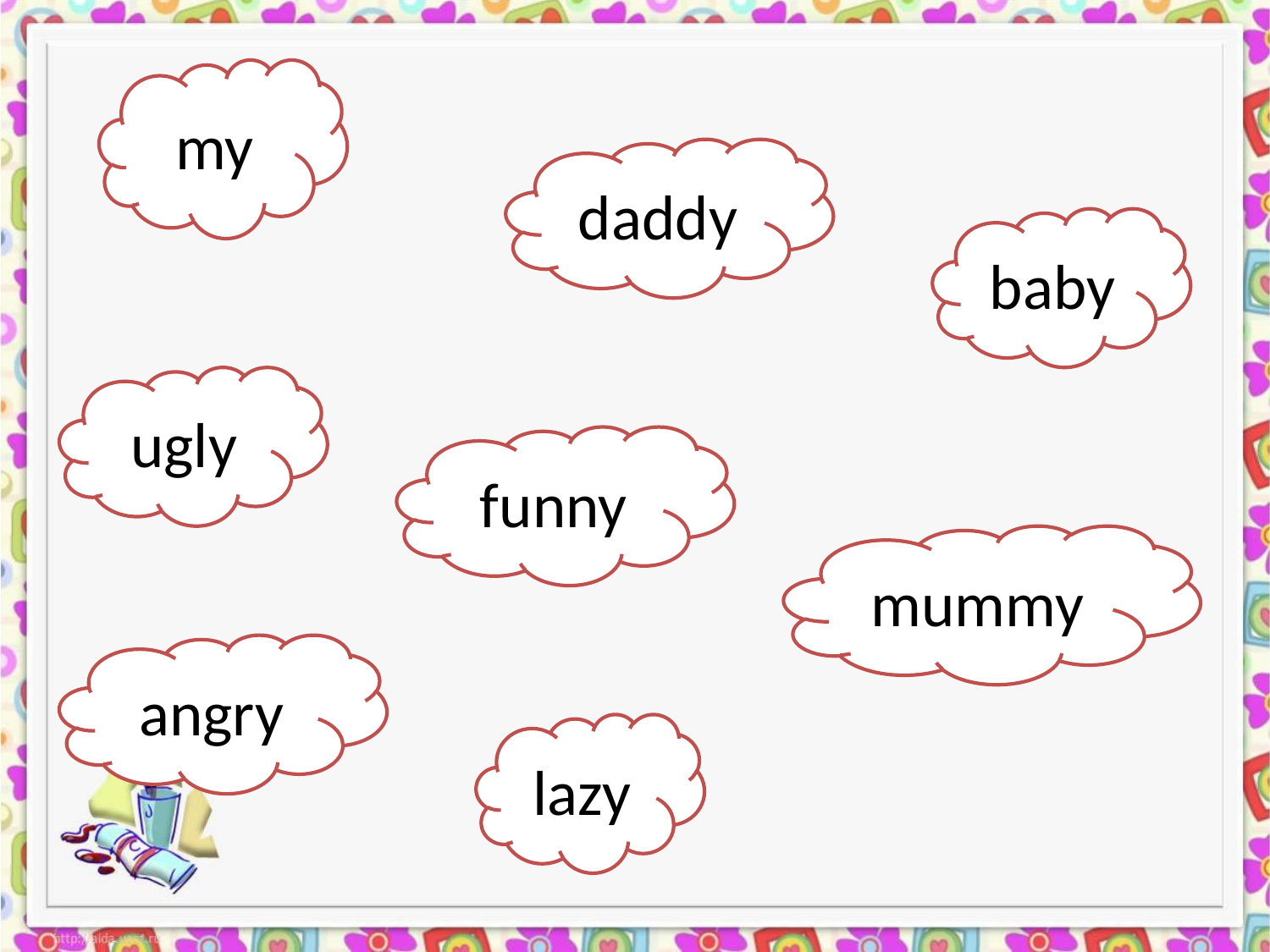

my
daddy
baby
ugly
funny
mummy
angry
lazy